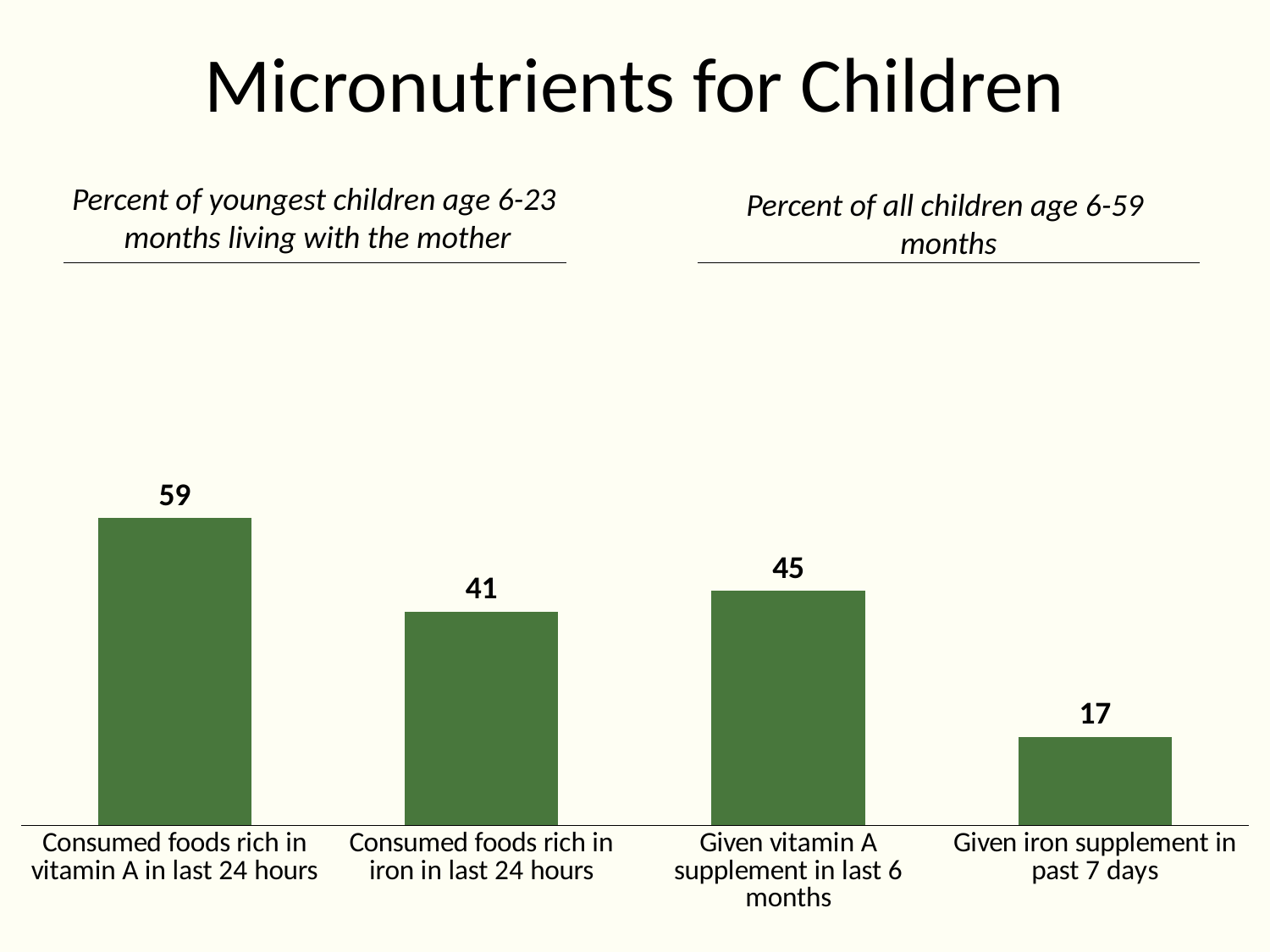

# Micronutrients for Children
Percent of youngest children age 6-23
months living with the mother
Percent of all children age 6-59
months

### Chart

| Category | Series 1 |
|---|---|
| Consumed foods rich in vitamin A in last 24 hours | 59.0 |
| Consumed foods rich in iron in last 24 hours | 41.0 |
| Given vitamin A supplement in last 6 months | 45.0 |
| Given iron supplement in past 7 days | 17.0 |